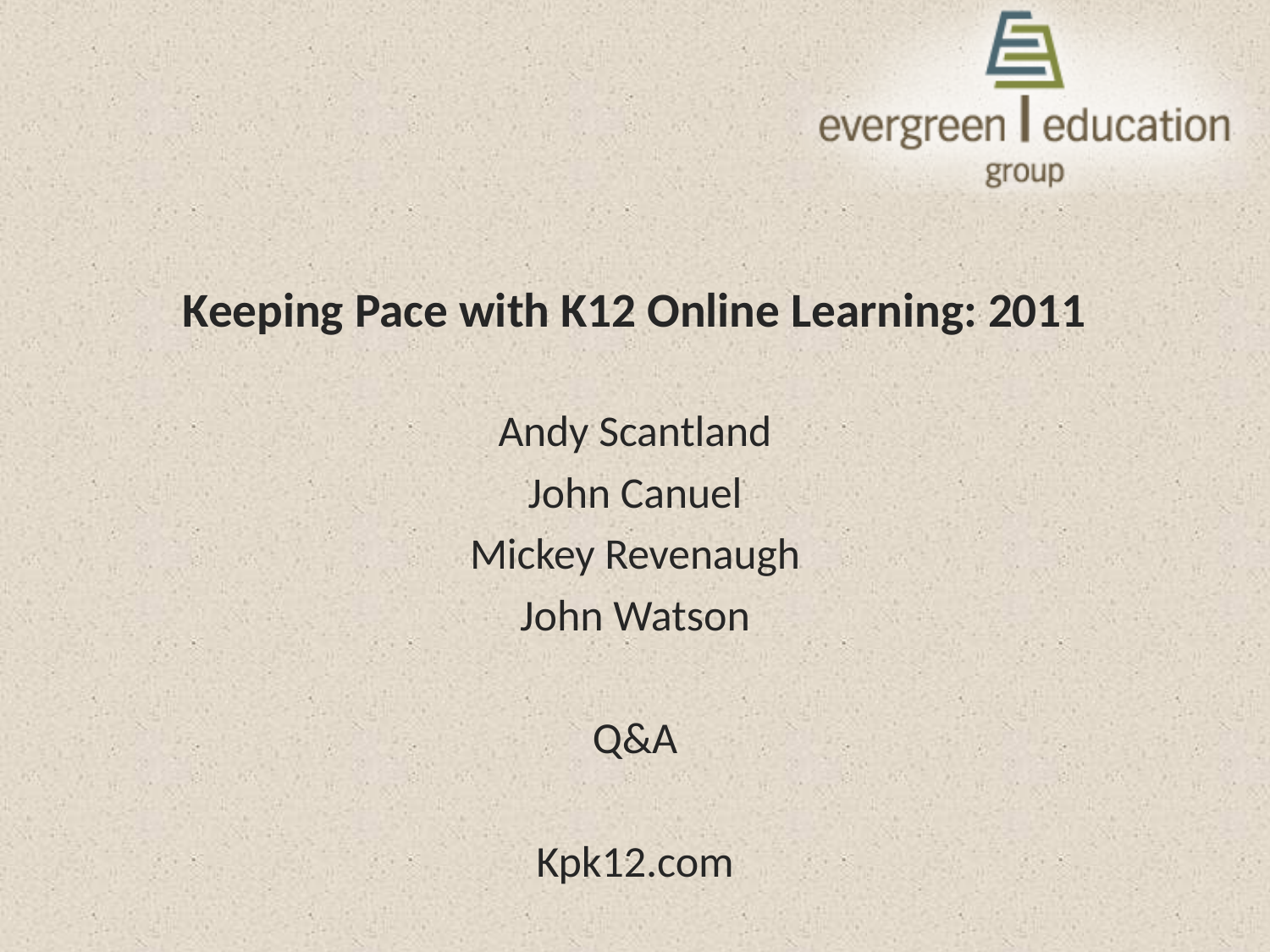

Keeping Pace with K12 Online Learning: 2011

Andy Scantland
John Canuel
Mickey Revenaugh
John Watson

Q&A

Kpk12.com